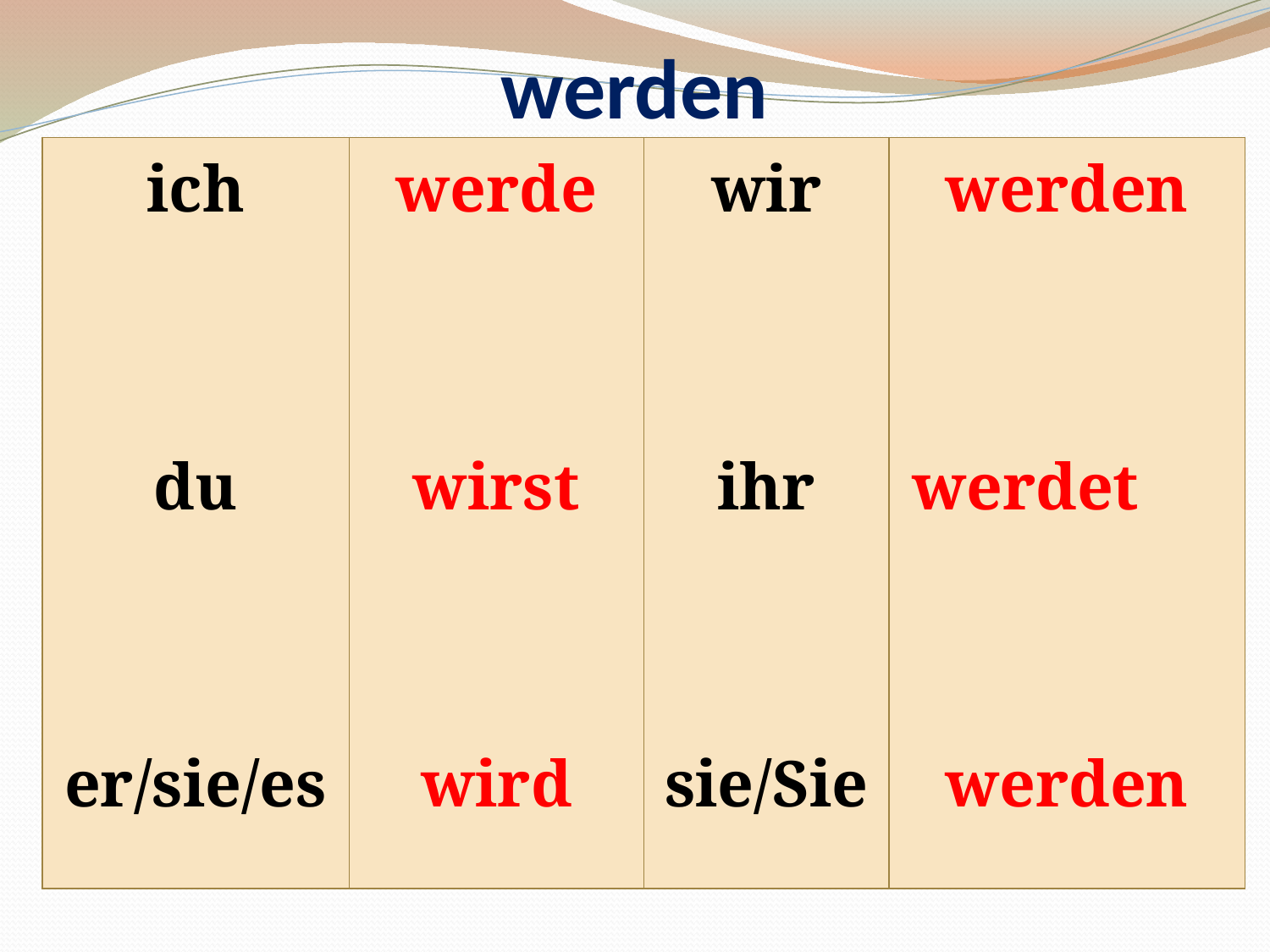

# werden
| ich du er/sie/es | werde wirst wird | wir ihr sie/Sie | werden werdet werden |
| --- | --- | --- | --- |